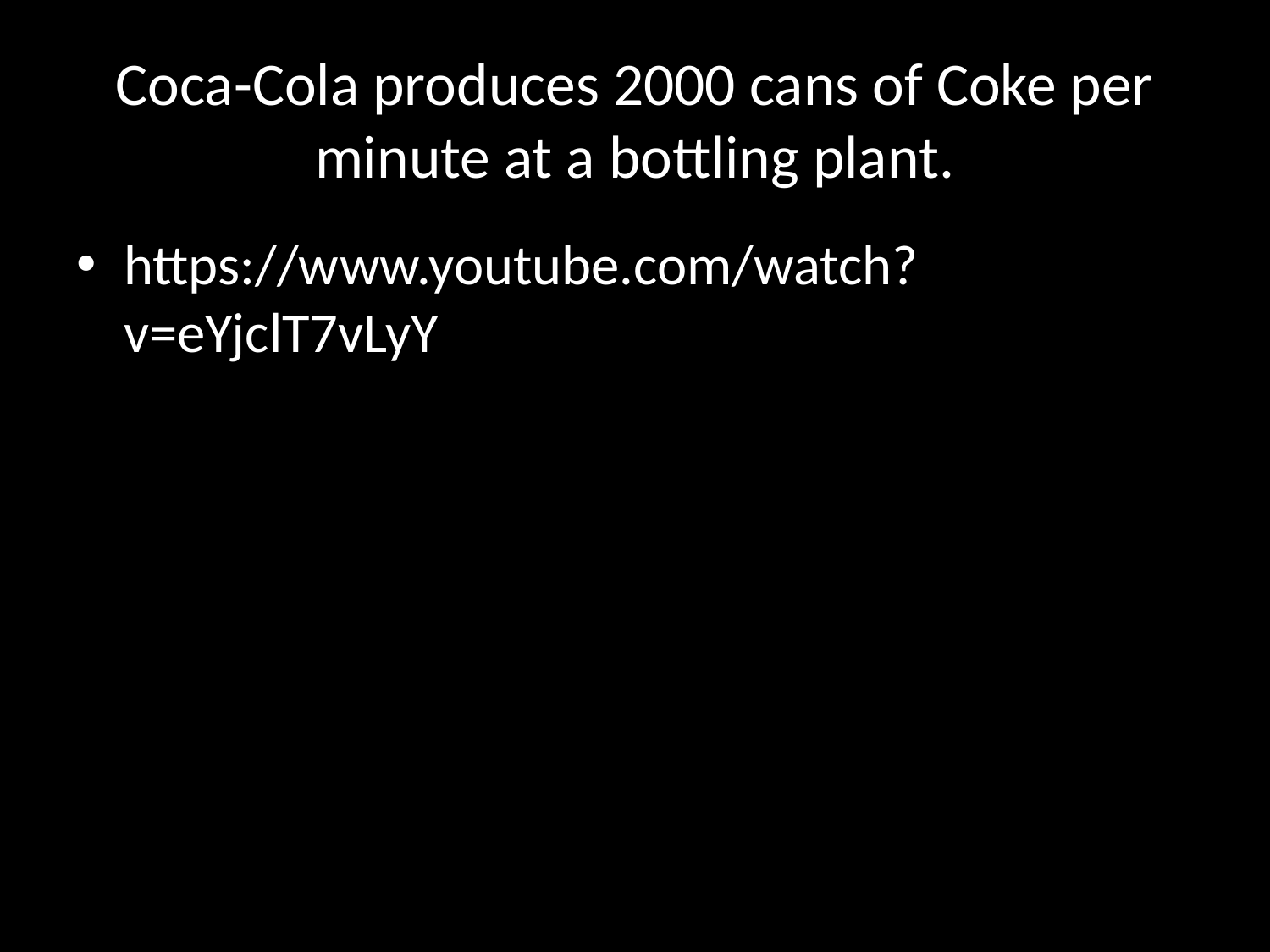

# Coca-Cola produces 2000 cans of Coke per minute at a bottling plant.
https://www.youtube.com/watch?v=eYjclT7vLyY